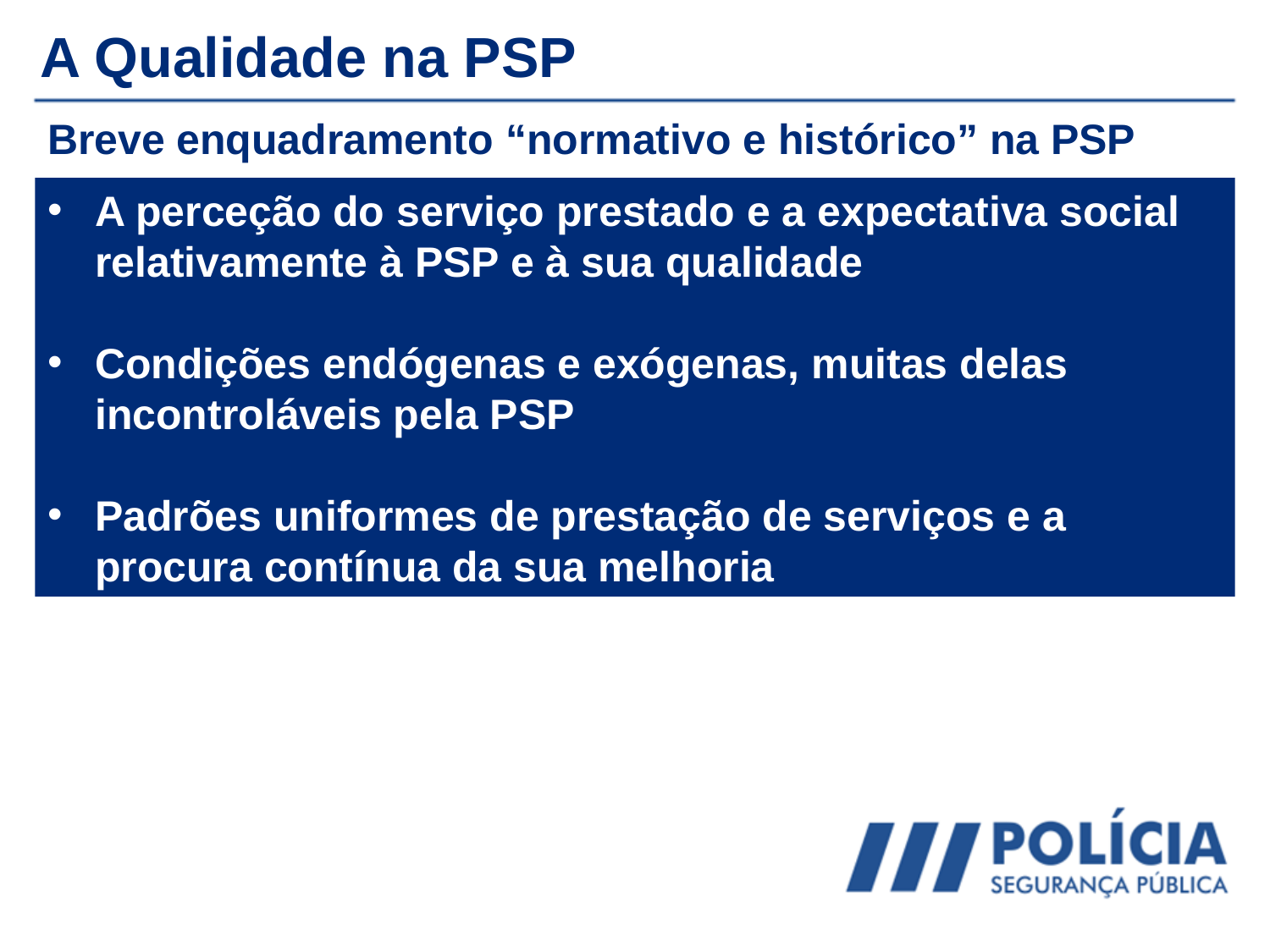

A Qualidade na PSP
Breve enquadramento “normativo e histórico” na PSP
A perceção do serviço prestado e a expectativa social relativamente à PSP e à sua qualidade

Condições endógenas e exógenas, muitas delas incontroláveis pela PSP

Padrões uniformes de prestação de serviços e a procura contínua da sua melhoria